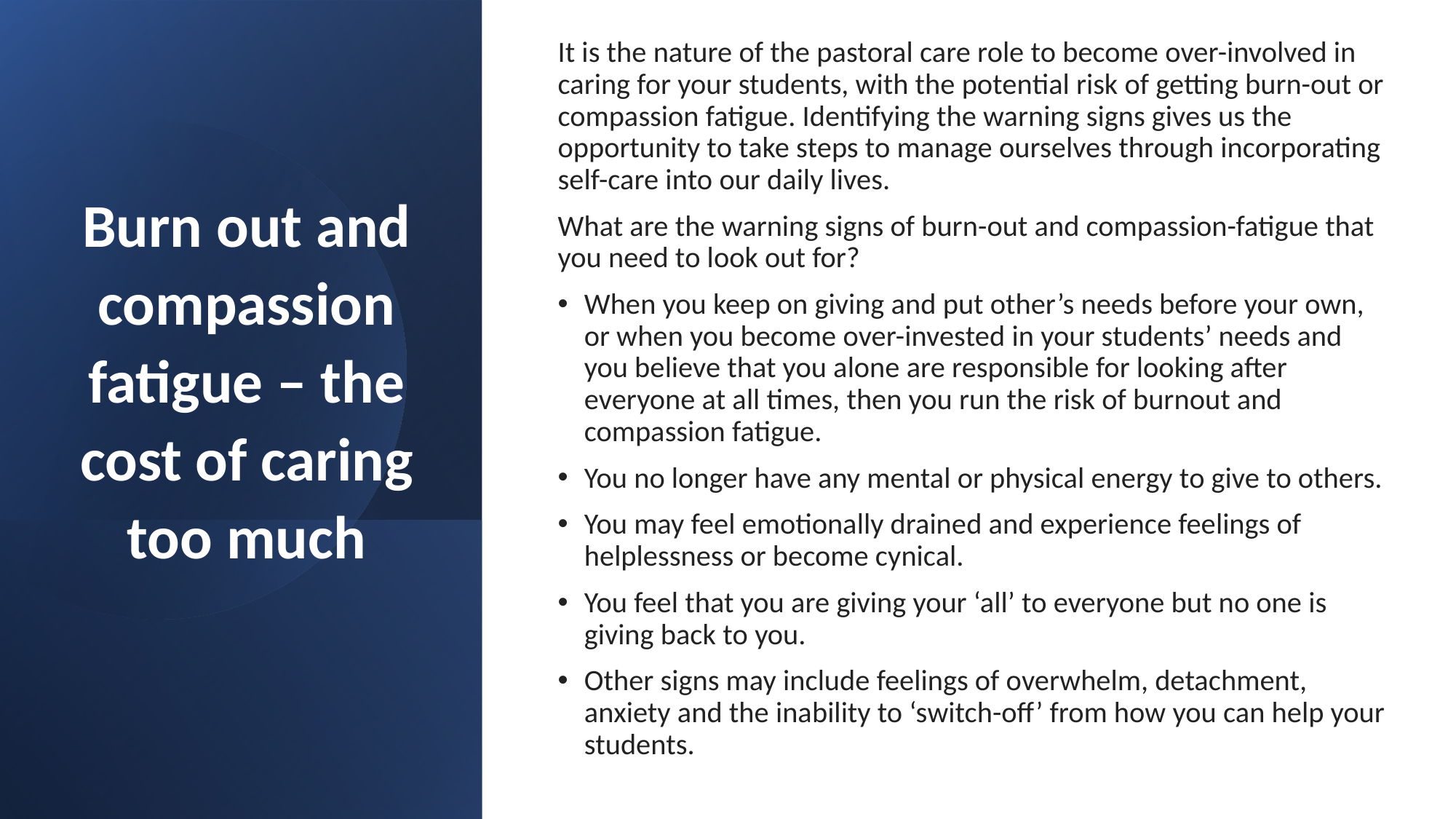

It is the nature of the pastoral care role to become over-involved in caring for your students, with the potential risk of getting burn-out or compassion fatigue. Identifying the warning signs gives us the opportunity to take steps to manage ourselves through incorporating self-care into our daily lives.
What are the warning signs of burn-out and compassion-fatigue that you need to look out for?
When you keep on giving and put other’s needs before your own, or when you become over-invested in your students’ needs and you believe that you alone are responsible for looking after everyone at all times, then you run the risk of burnout and compassion fatigue.
You no longer have any mental or physical energy to give to others.
You may feel emotionally drained and experience feelings of helplessness or become cynical.
You feel that you are giving your ‘all’ to everyone but no one is giving back to you.
Other signs may include feelings of overwhelm, detachment, anxiety and the inability to ‘switch-off’ from how you can help your students.

# Burn out and compassion fatigue – the cost of caring too much